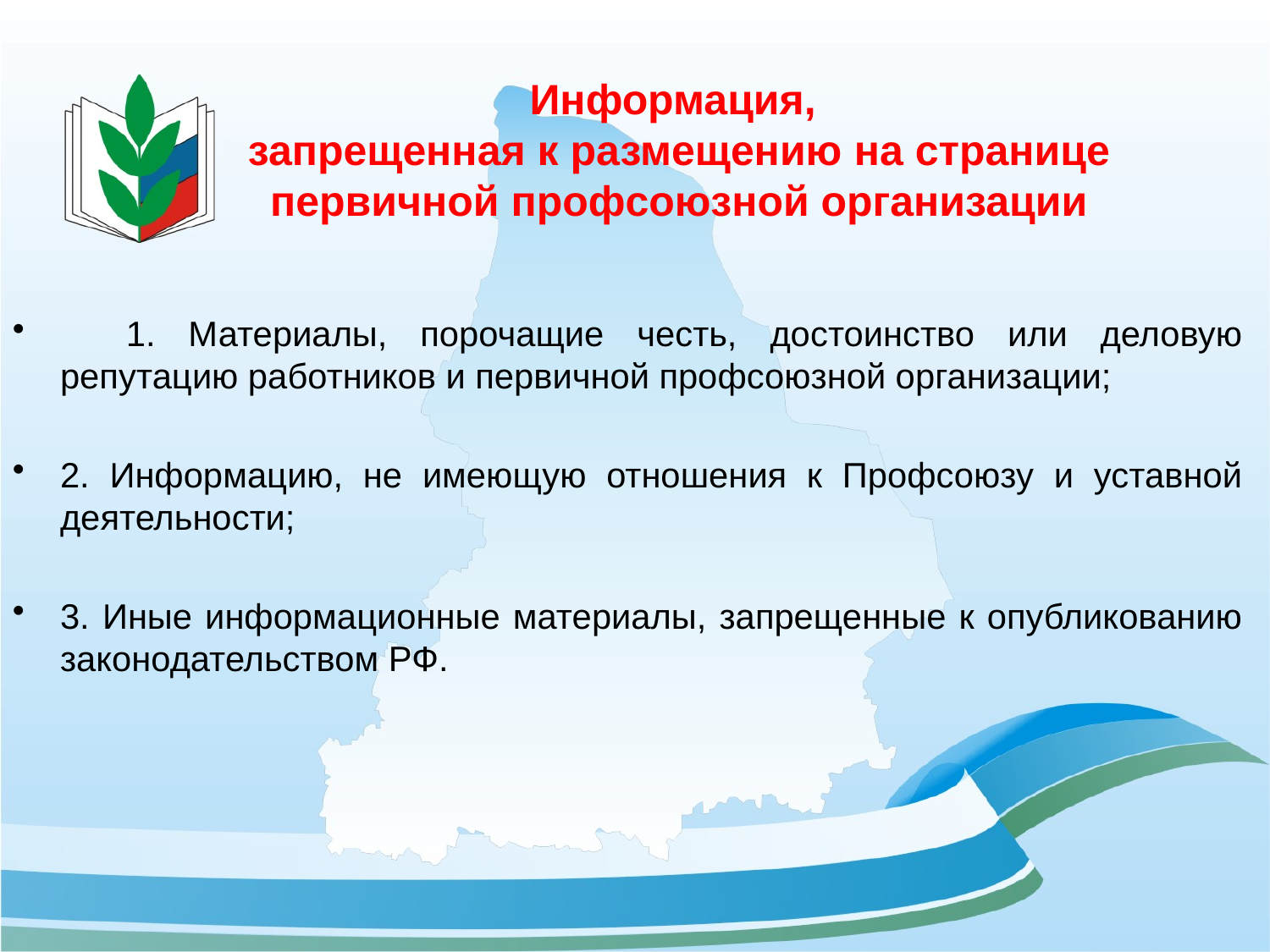

# Информация, запрещенная к размещению на странице первичной профсоюзной организации

  1. Материалы, порочащие честь, достоинство или деловую репутацию работников и первичной профсоюзной организации;

2. Информацию, не имеющую отношения к Профсоюзу и уставной деятельности;

3. Иные информационные материалы, запрещенные к опубликованию законодательством РФ.